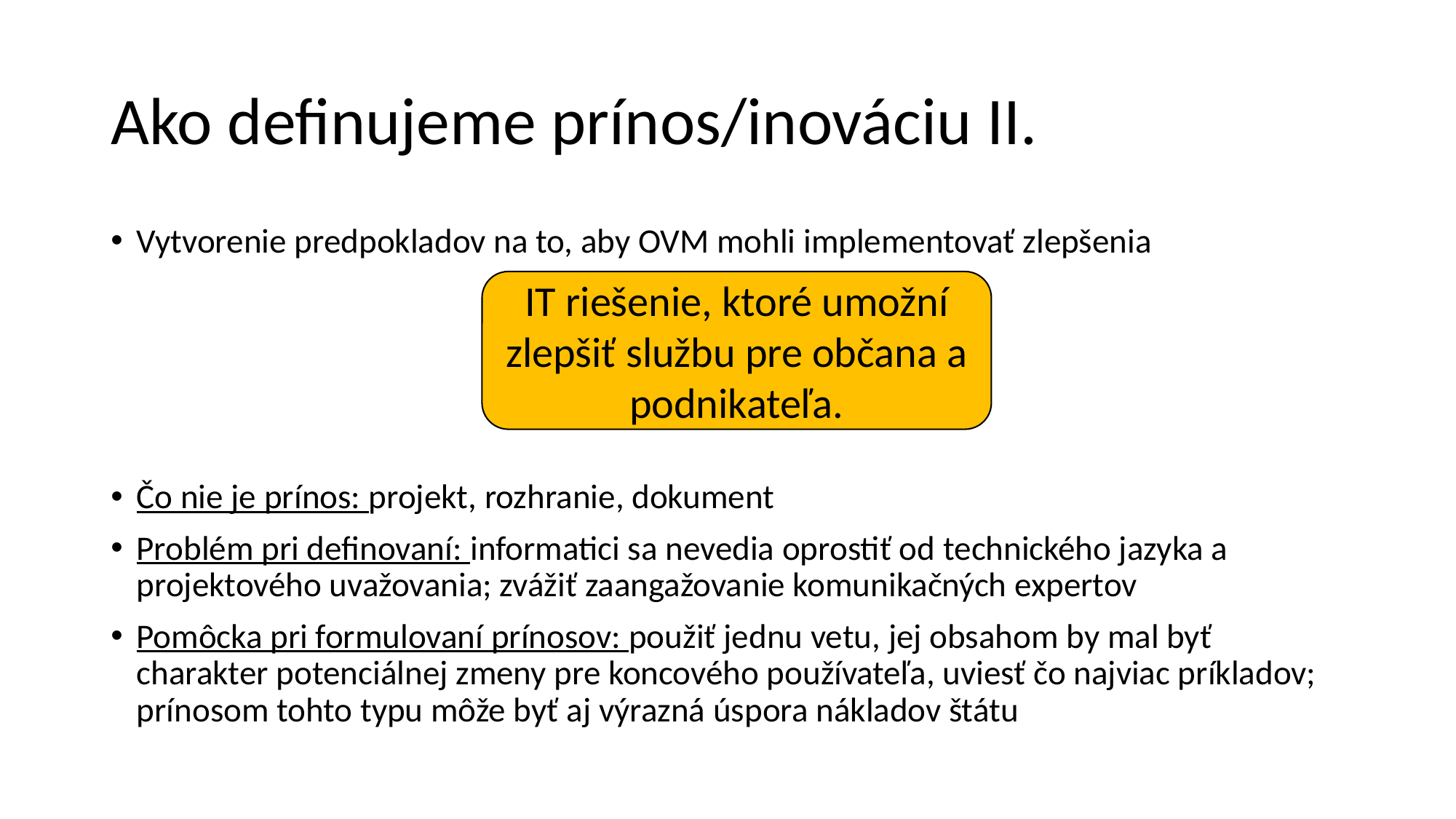

# Ako definujeme prínos/inováciu II.
Vytvorenie predpokladov na to, aby OVM mohli implementovať zlepšenia

Čo nie je prínos: projekt, rozhranie, dokument
Problém pri definovaní: informatici sa nevedia oprostiť od technického jazyka a projektového uvažovania; zvážiť zaangažovanie komunikačných expertov
Pomôcka pri formulovaní prínosov: použiť jednu vetu, jej obsahom by mal byť charakter potenciálnej zmeny pre koncového používateľa, uviesť čo najviac príkladov; prínosom tohto typu môže byť aj výrazná úspora nákladov štátu
IT riešenie, ktoré umožní zlepšiť službu pre občana a podnikateľa.